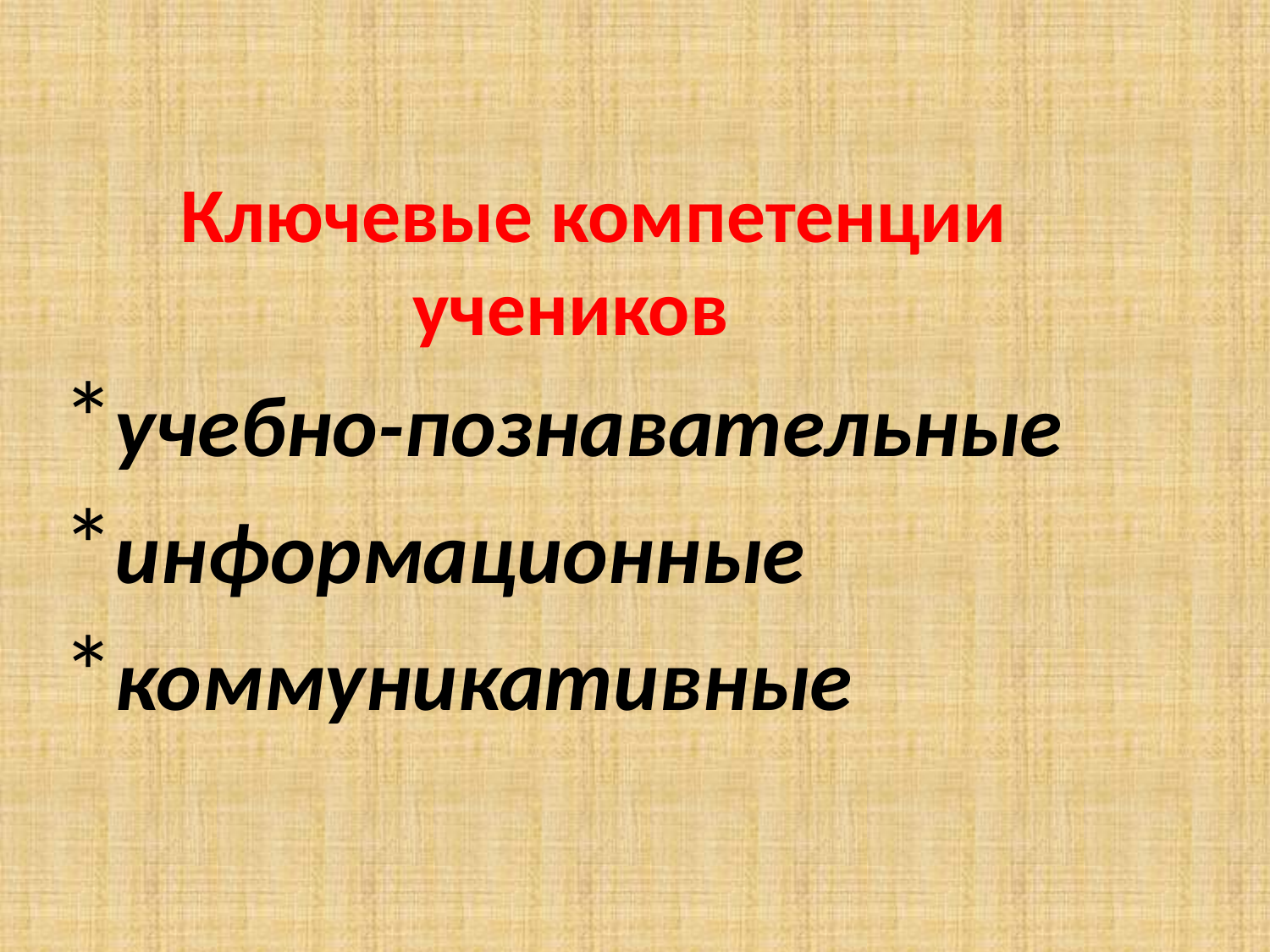

# Ключевые компетенции учеников *учебно-познавательные *информационные *коммуникативные